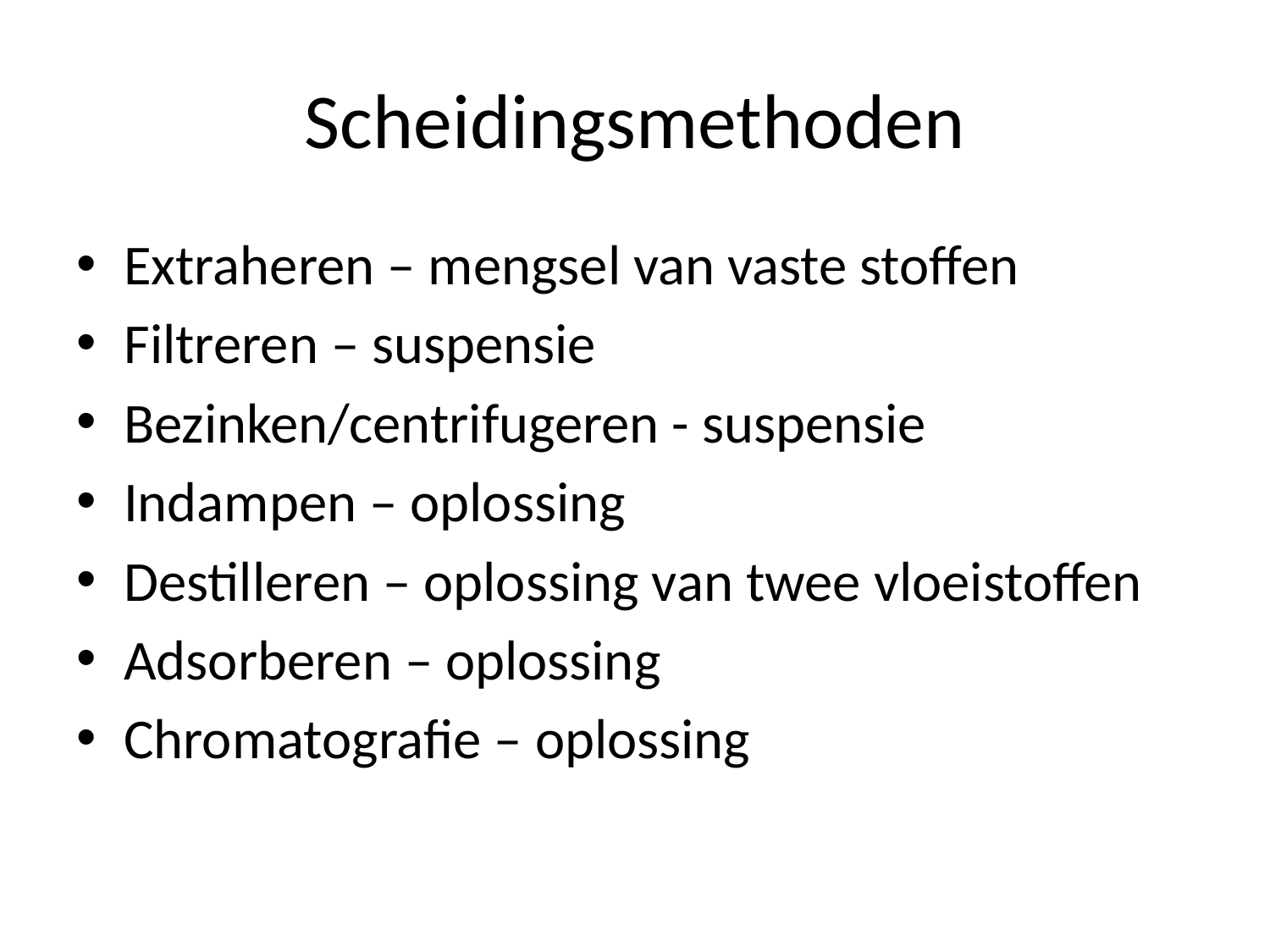

# Scheidingsmethoden
Extraheren – mengsel van vaste stoffen
Filtreren – suspensie
Bezinken/centrifugeren - suspensie
Indampen – oplossing
Destilleren – oplossing van twee vloeistoffen
Adsorberen – oplossing
Chromatografie – oplossing